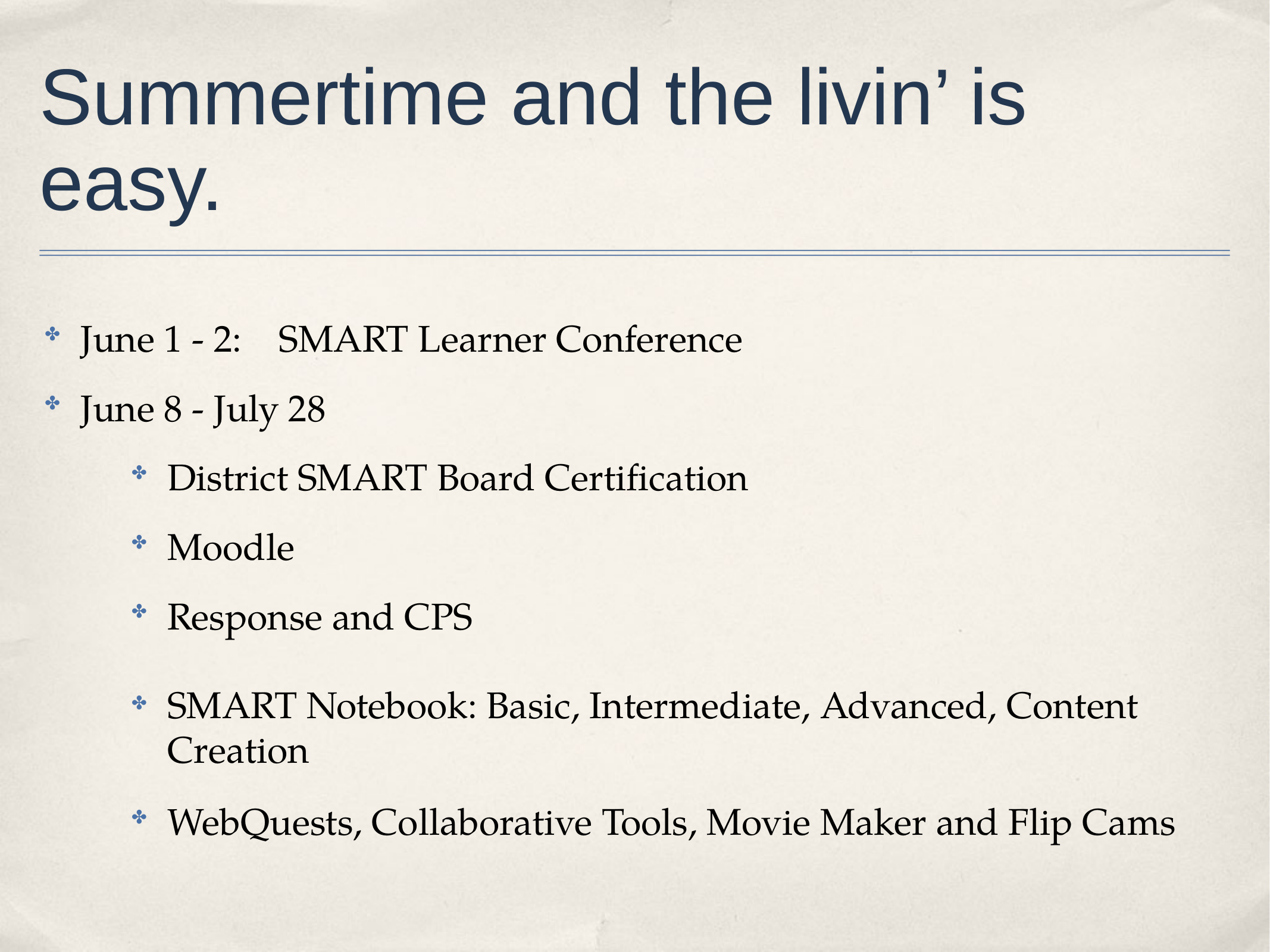

# Summertime and the livin’ is easy.
June 1 - 2:    SMART Learner Conference
June 8 - July 28
District SMART Board Certification
Moodle
Response and CPS
SMART Notebook: Basic, Intermediate, Advanced, Content Creation
WebQuests, Collaborative Tools, Movie Maker and Flip Cams